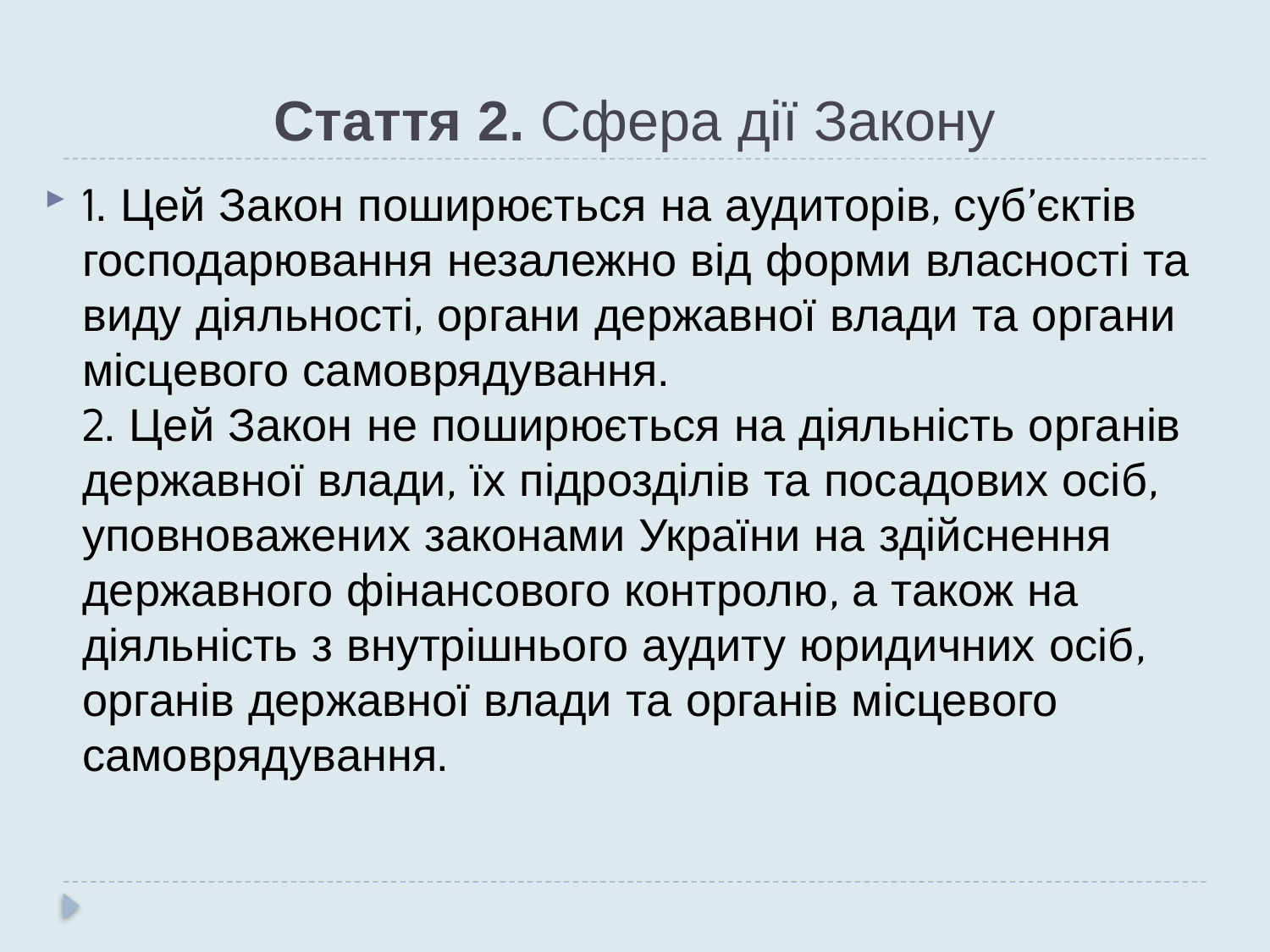

# Стаття 2. Сфера дії Закону
1. Цей Закон поширюється на аудиторів, суб’єктів господарювання незалежно від форми власності та виду діяльності, органи державної влади та органи місцевого самоврядування.
2. Цей Закон не поширюється на діяльність органів державної влади, їх підрозділів та посадових осіб, уповноважених законами України на здійснення державного фінансового контролю, а також на діяльність з внутрішнього аудиту юридичних осіб, органів державної влади та органів місцевого самоврядування.